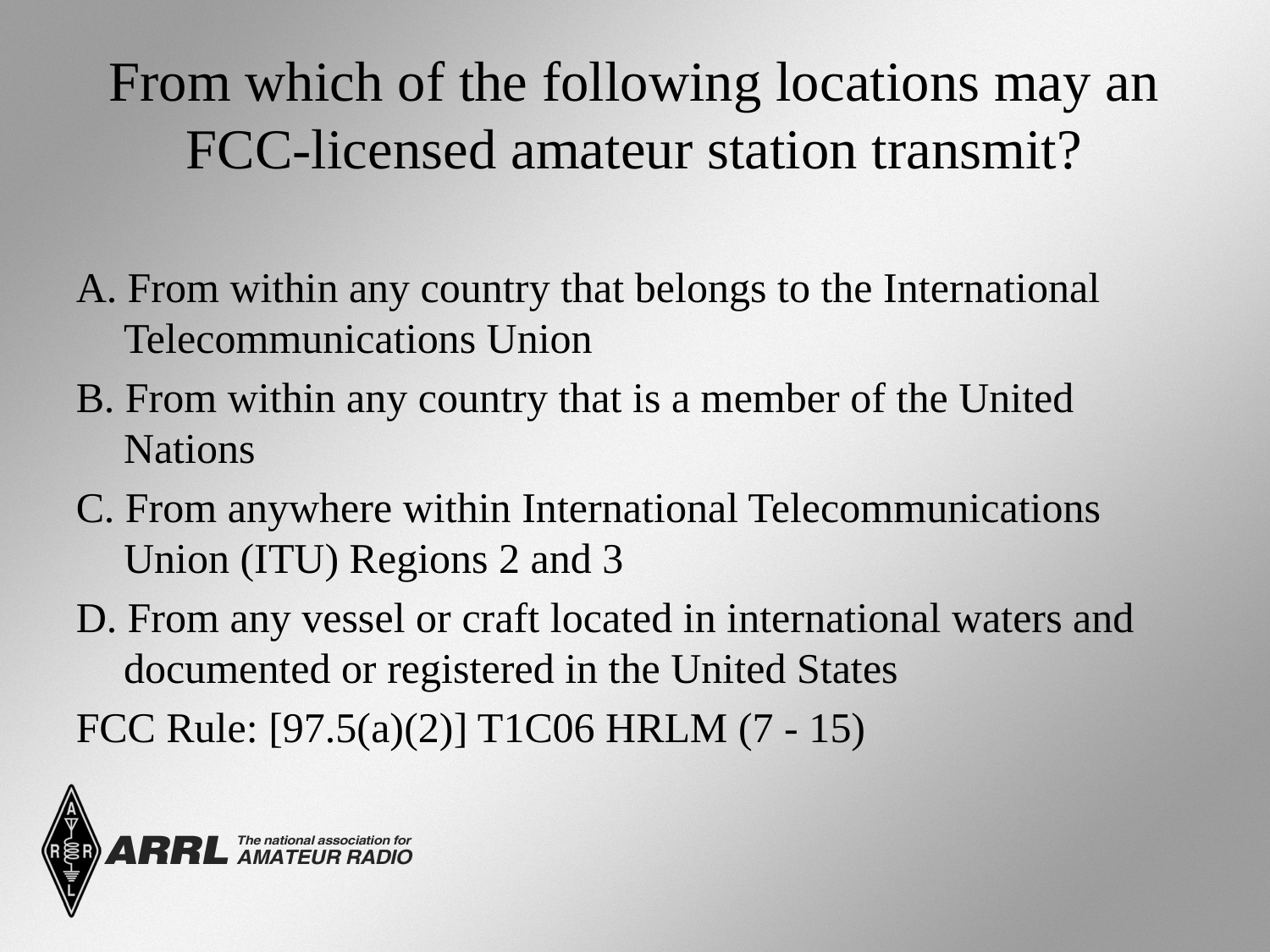

# From which of the following locations may an FCC-licensed amateur station transmit?
A. From within any country that belongs to the International Telecommunications Union
B. From within any country that is a member of the United Nations
C. From anywhere within International Telecommunications Union (ITU) Regions 2 and 3
D. From any vessel or craft located in international waters and documented or registered in the United States
FCC Rule: [97.5(a)(2)] T1C06 HRLM (7 - 15)